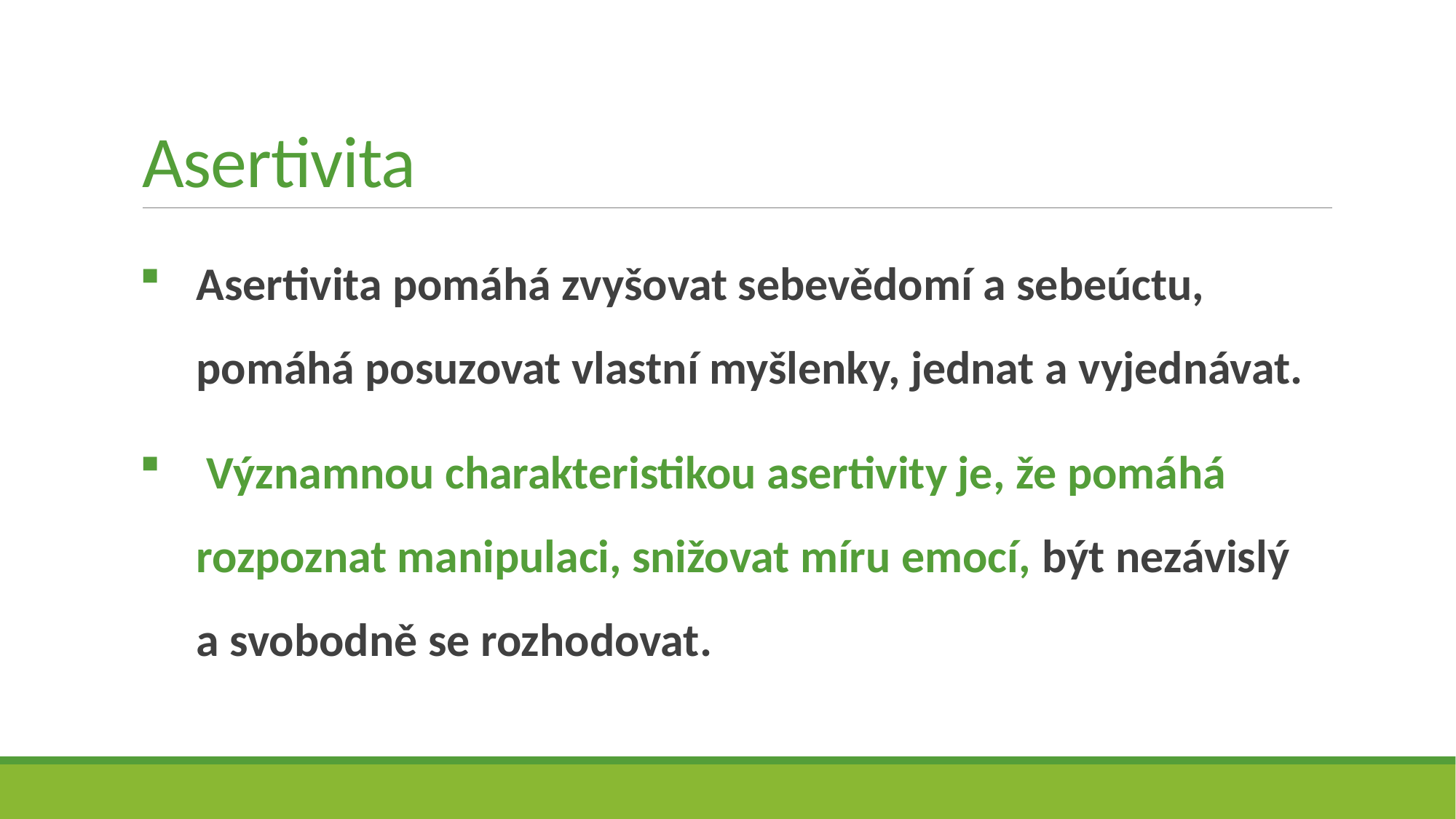

# Asertivita
Asertivita pomáhá zvyšovat sebevědomí a sebeúctu, pomáhá posuzovat vlastní myšlenky, jednat a vyjednávat.
 Významnou charakteristikou asertivity je, že pomáhá rozpoznat manipulaci, snižovat míru emocí, být nezávislý
a svobodně se rozhodovat.